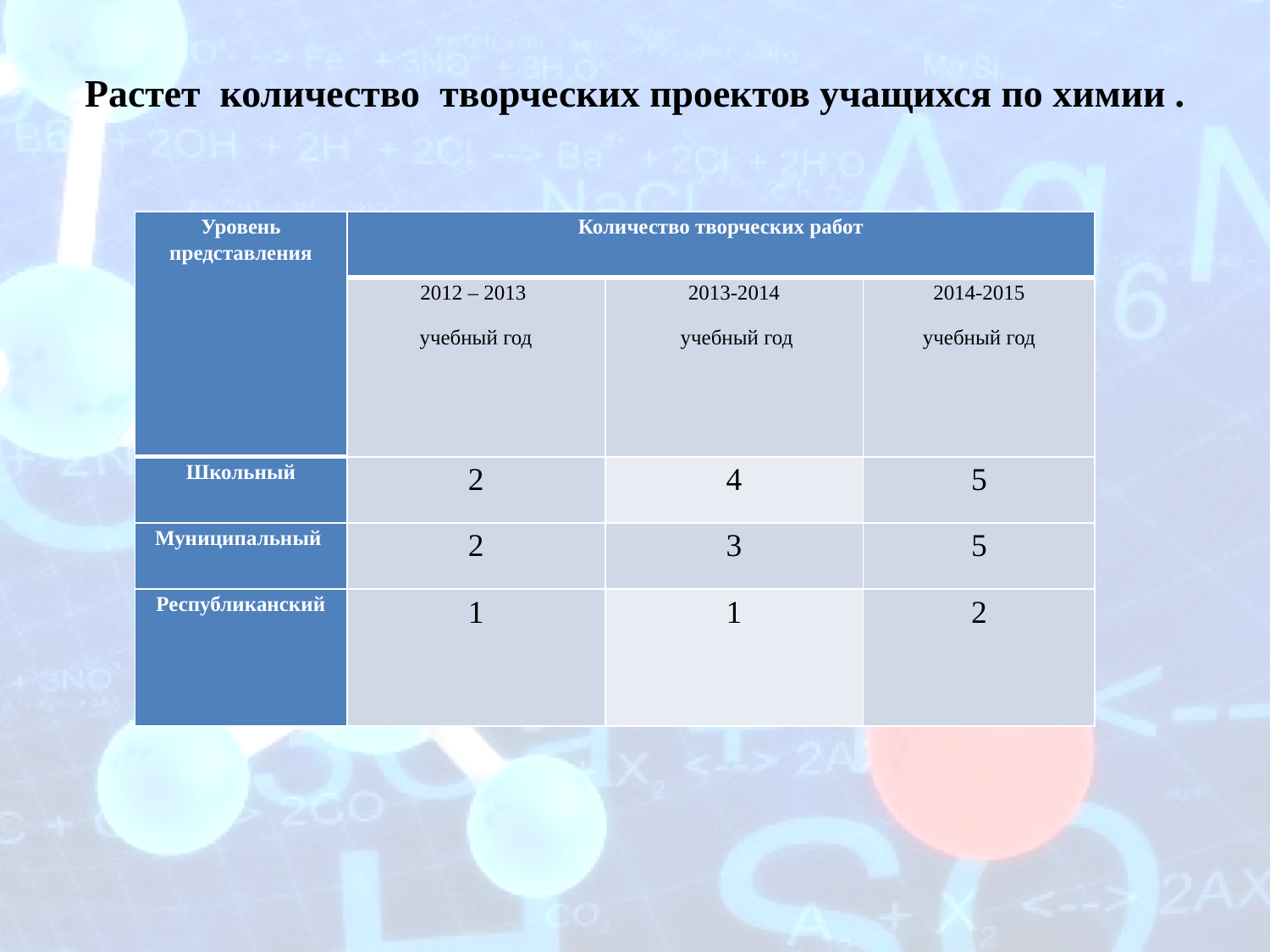

# Растет  количество  творческих проектов учащихся по химии .
| Уровень представления | Количество творческих работ |  |  |
| --- | --- | --- | --- |
|  | 2012 – 2013 учебный год | 2013-2014 учебный год | 2014-2015 учебный год |
| Школьный | 2 | 4 | 5 |
| Муниципальный | 2 | 3 | 5 |
| Республиканский | 1 | 1 | 2 |